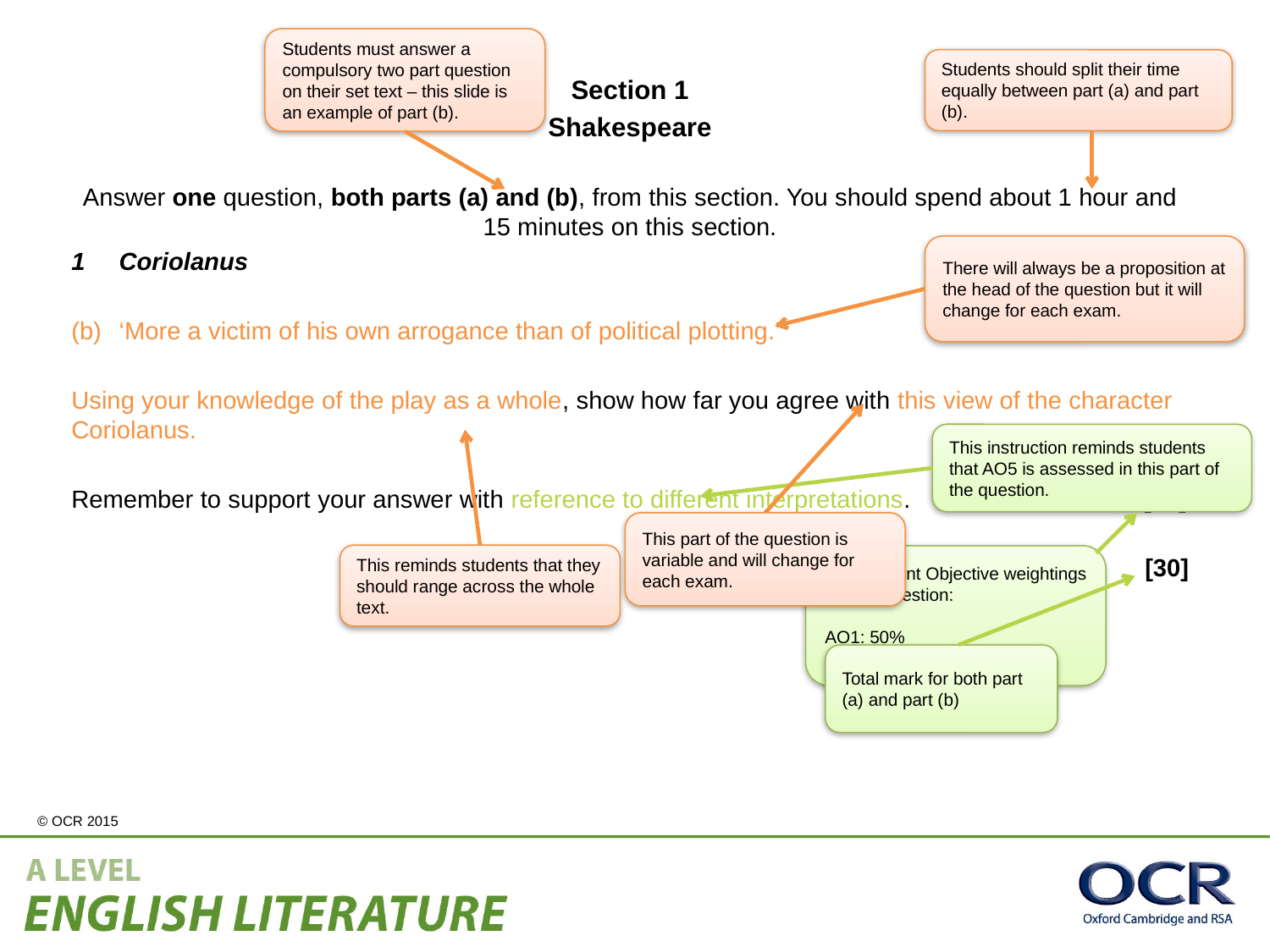

Students must answer a compulsory two part question on their set text – this slide is an example of part (b).
Students should split their time equally between part (a) and part (b).
Section 1
Shakespeare

Answer one question, both parts (a) and (b), from this section. You should spend about 1 hour and 15 minutes on this section.
Coriolanus

‘More a victim of his own arrogance than of political plotting.’

Using your knowledge of the play as a whole, show how far you agree with this view of the character Coriolanus.

Remember to support your answer with reference to different interpretations. 		        [15]

[30]

There will always be a proposition at the head of the question but it will change for each exam.
This instruction reminds students that AO5 is assessed in this part of the question.
This part of the question is variable and will change for each exam.
This reminds students that they should range across the whole text.
Assessment Objective weightings for this question:

AO1: 50%
AO5: 50%
Total mark for both part (a) and part (b)